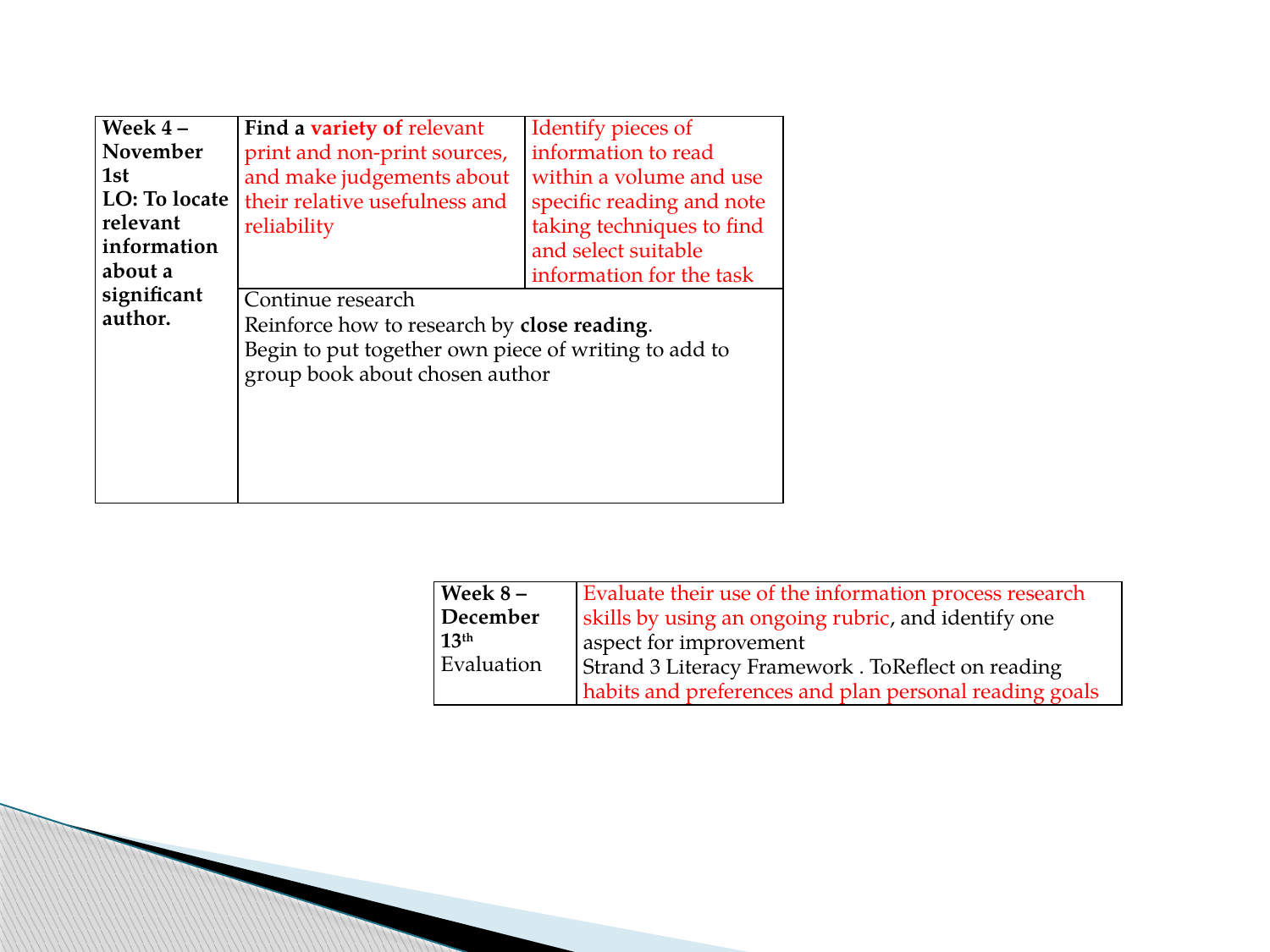

| Week 4 – November 1st LO: To locate relevant information about a significant author. | Find a variety of relevant print and non-print sources, and make judgements about their relative usefulness and reliability | Identify pieces of information to read within a volume and use specific reading and note taking techniques to find and select suitable information for the task |
| --- | --- | --- |
|  | Continue research Reinforce how to research by close reading. Begin to put together own piece of writing to add to group book about chosen author |  |
| Week 8 – December 13th Evaluation | Evaluate their use of the information process research skills by using an ongoing rubric, and identify one aspect for improvement Strand 3 Literacy Framework . ToReflect on reading habits and preferences and plan personal reading goals |
| --- | --- |